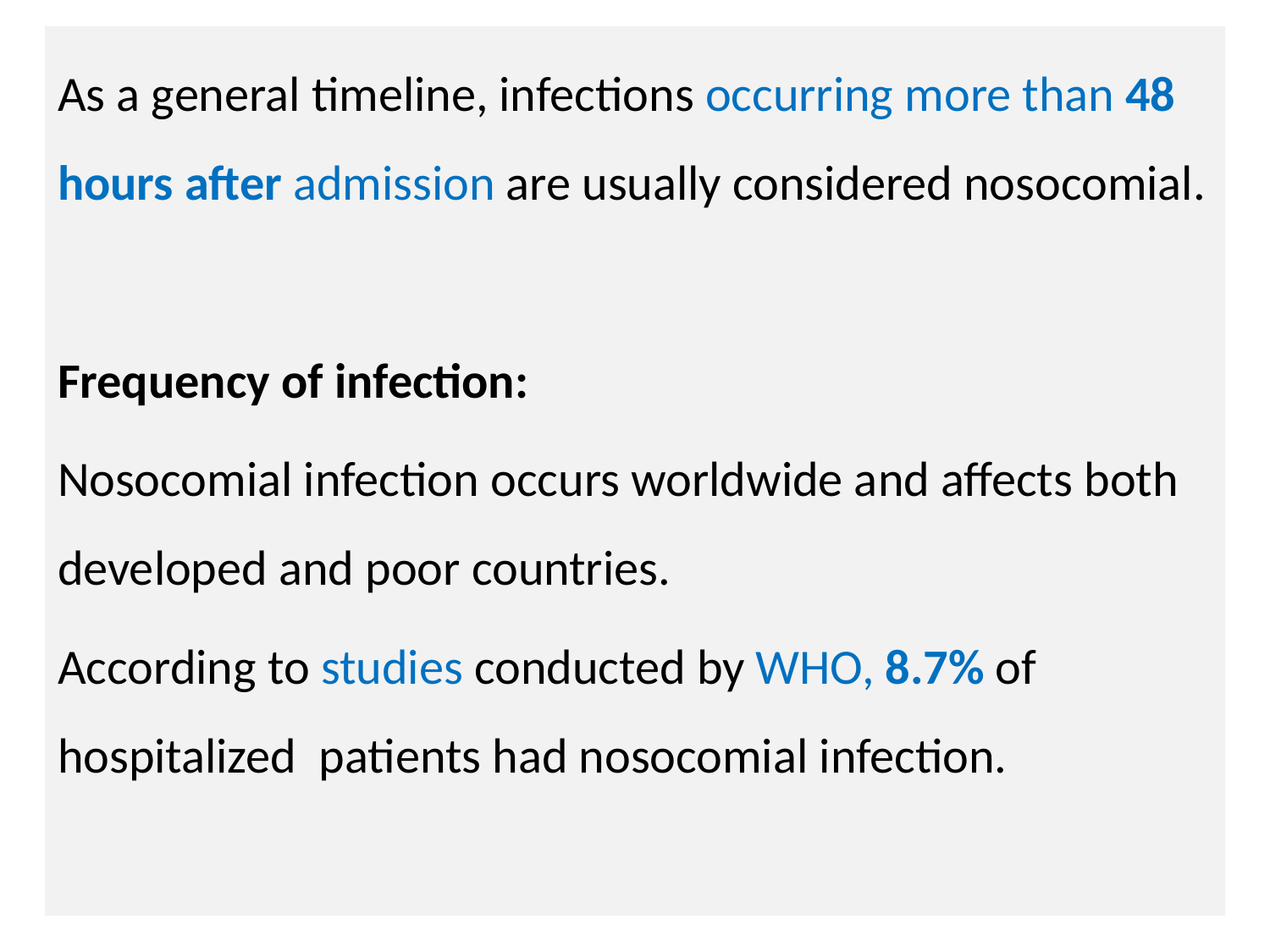

As a general timeline, infections occurring more than 48 hours after admission are usually considered nosocomial.

Frequency of infection:
Nosocomial infection occurs worldwide and affects both developed and poor countries.
According to studies conducted by WHO, 8.7% of hospitalized  patients had nosocomial infection.

# N